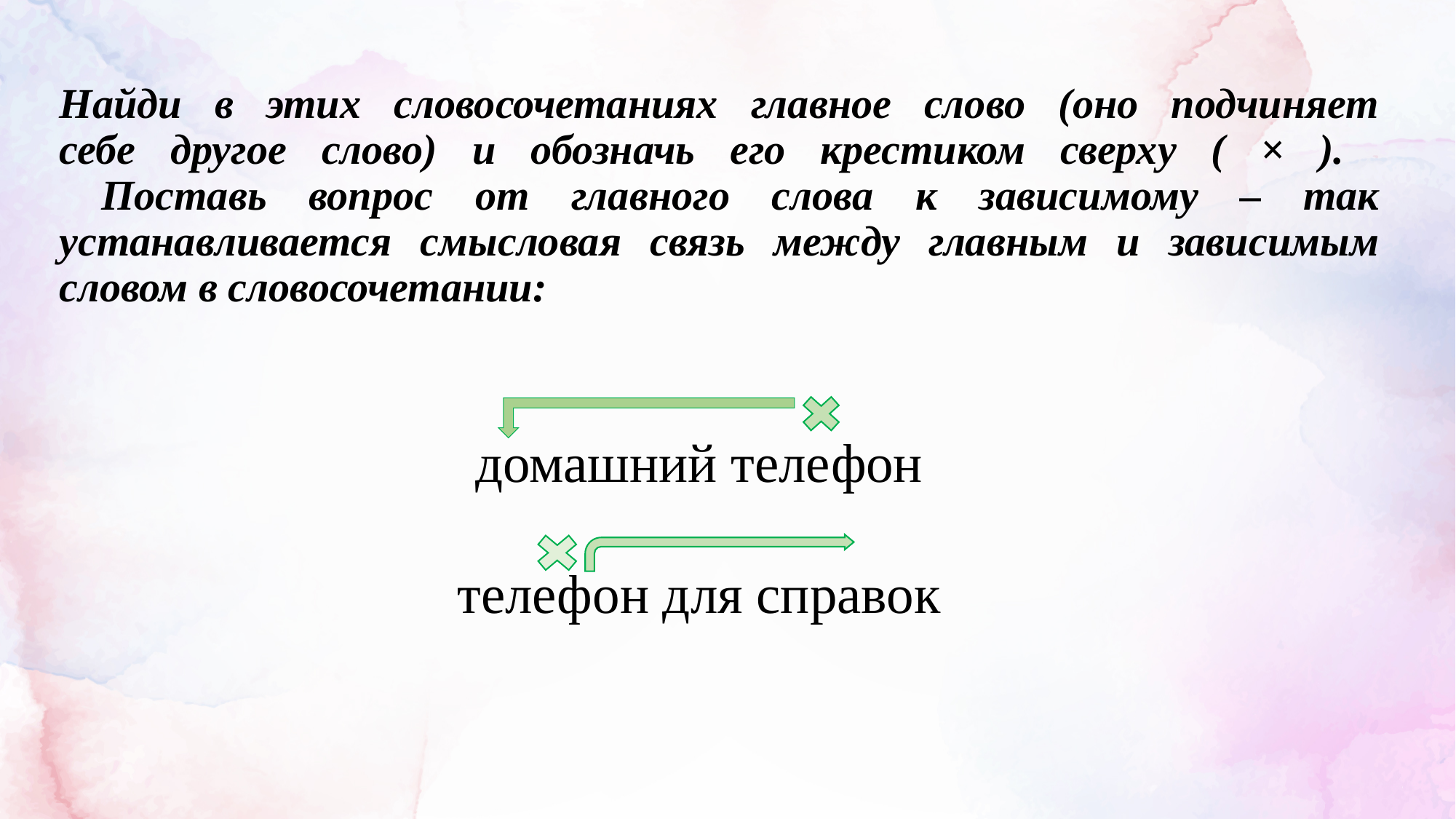

# Найди в этих словосочетаниях главное слово (оно подчиняет себе другое слово) и обозначь его крестиком сверху ( × ). Поставь вопрос от главного слова к зависимому – так устанавливается смысловая связь между главным и зависимым словом в словосочетании:

домашний телефон

телефон для справок